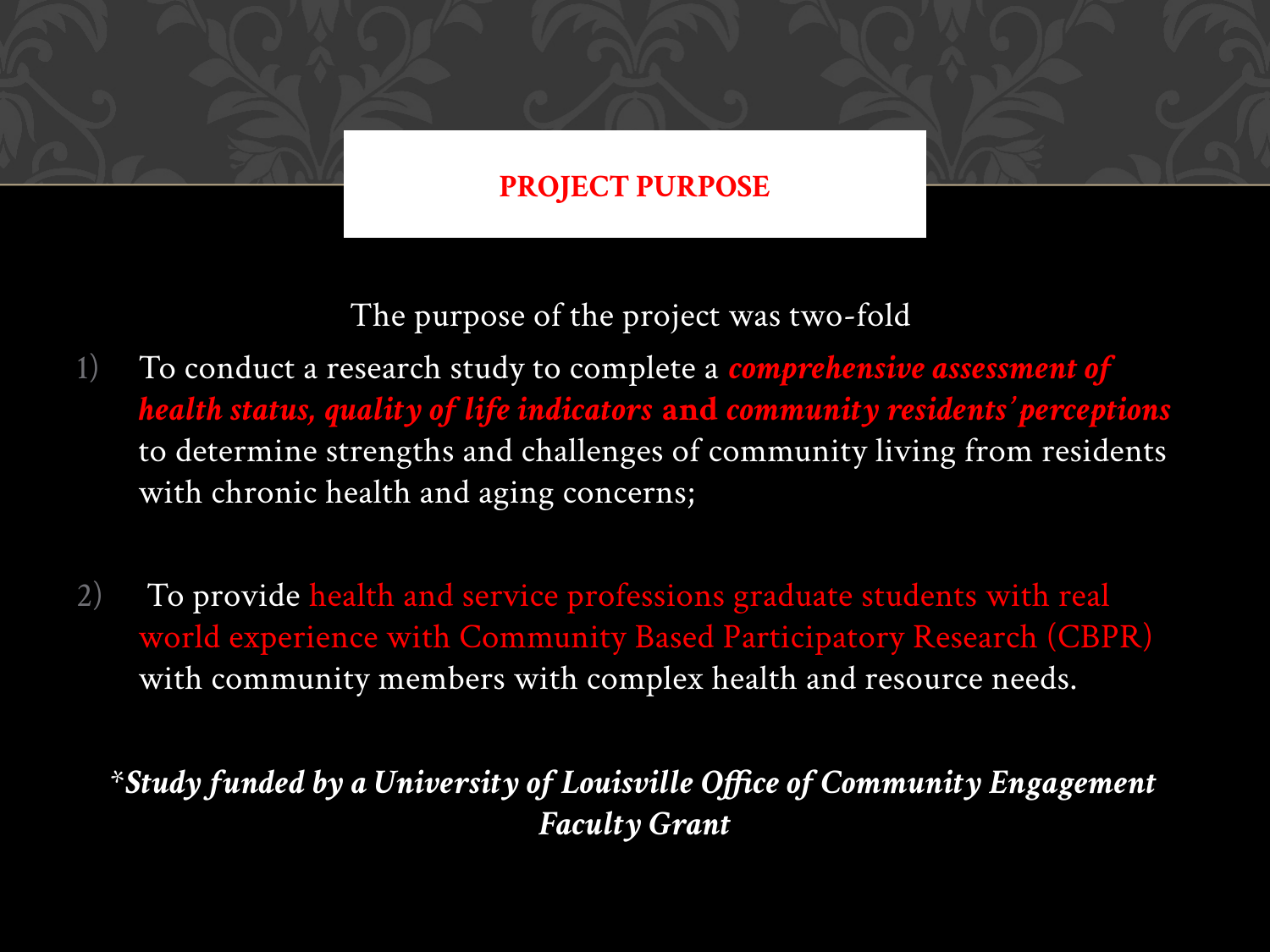

# Project purpose
The purpose of the project was two-fold
To conduct a research study to complete a comprehensive assessment of health status, quality of life indicators and community residents’ perceptions to determine strengths and challenges of community living from residents with chronic health and aging concerns;

 To provide health and service professions graduate students with real world experience with Community Based Participatory Research (CBPR) with community members with complex health and resource needs.

*Study funded by a University of Louisville Office of Community Engagement Faculty Grant